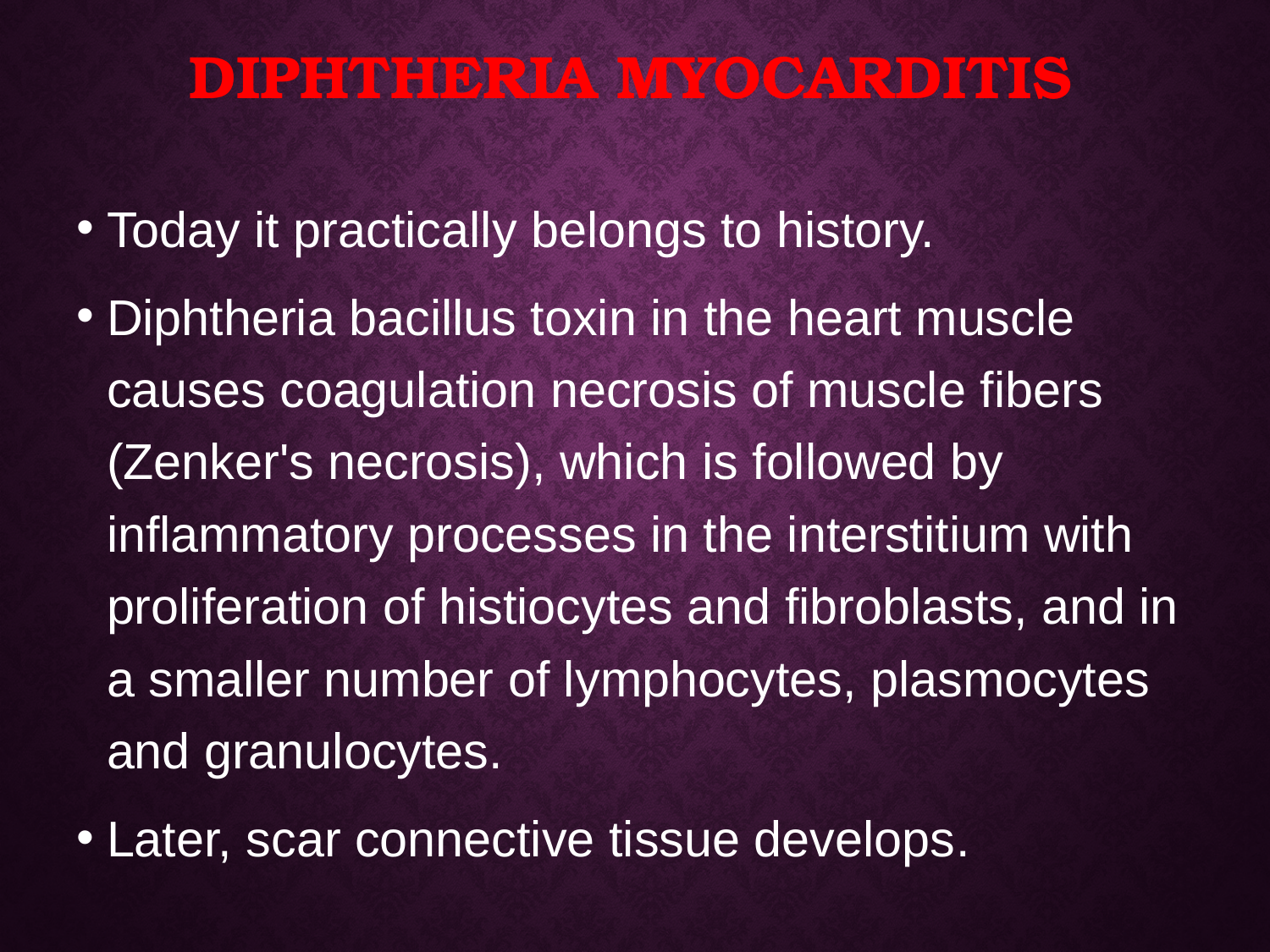

# Diphtheria myocarditis
Today it practically belongs to history.
Diphtheria bacillus toxin in the heart muscle causes coagulation necrosis of muscle fibers (Zenker's necrosis), which is followed by inflammatory processes in the interstitium with proliferation of histiocytes and fibroblasts, and in a smaller number of lymphocytes, plasmocytes and granulocytes.
Later, scar connective tissue develops.